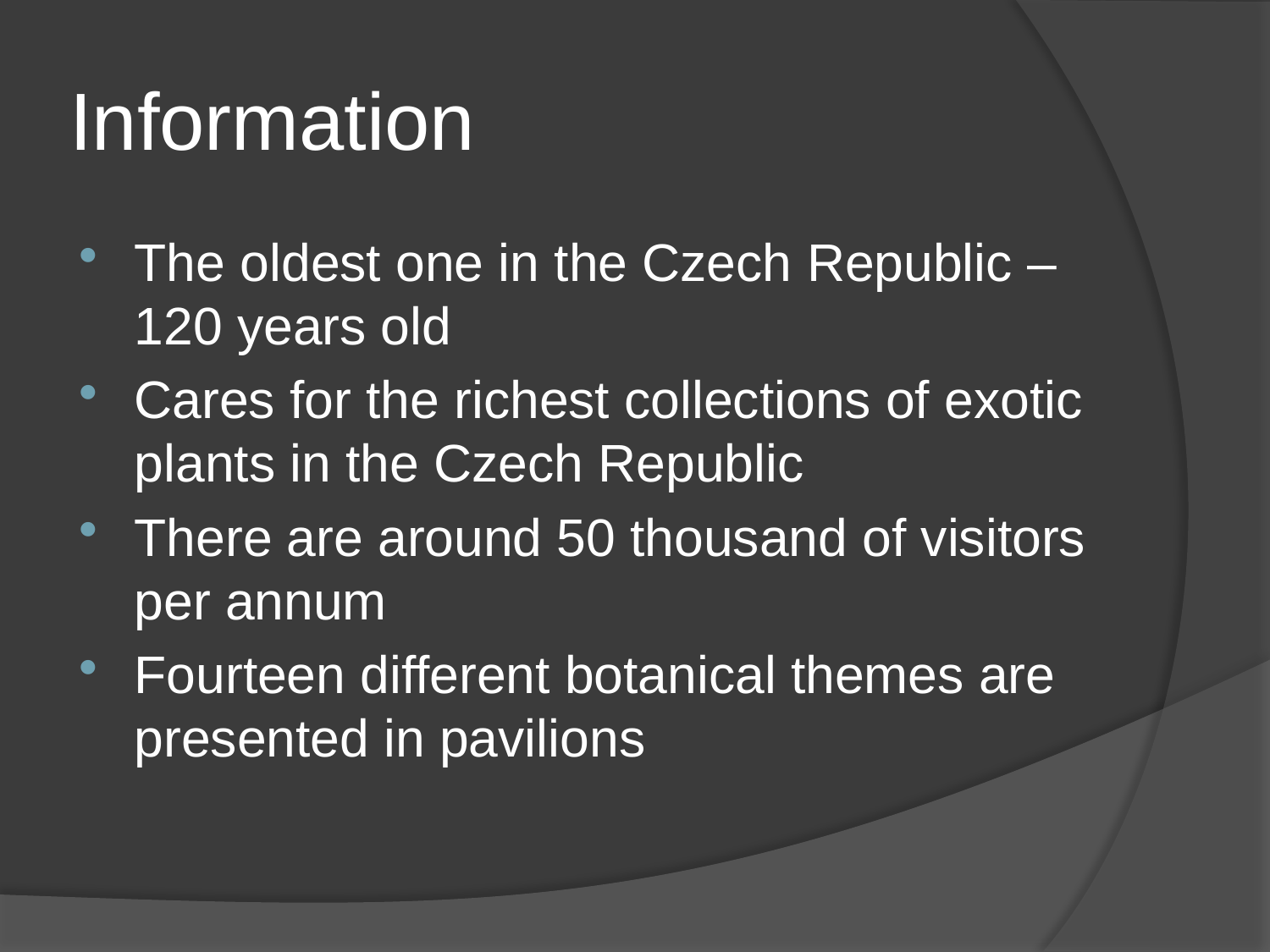

# Information
The oldest one in the Czech Republic – 120 years old
Cares for the richest collections of exotic plants in the Czech Republic
There are around 50 thousand of visitors per annum
Fourteen different botanical themes are presented in pavilions